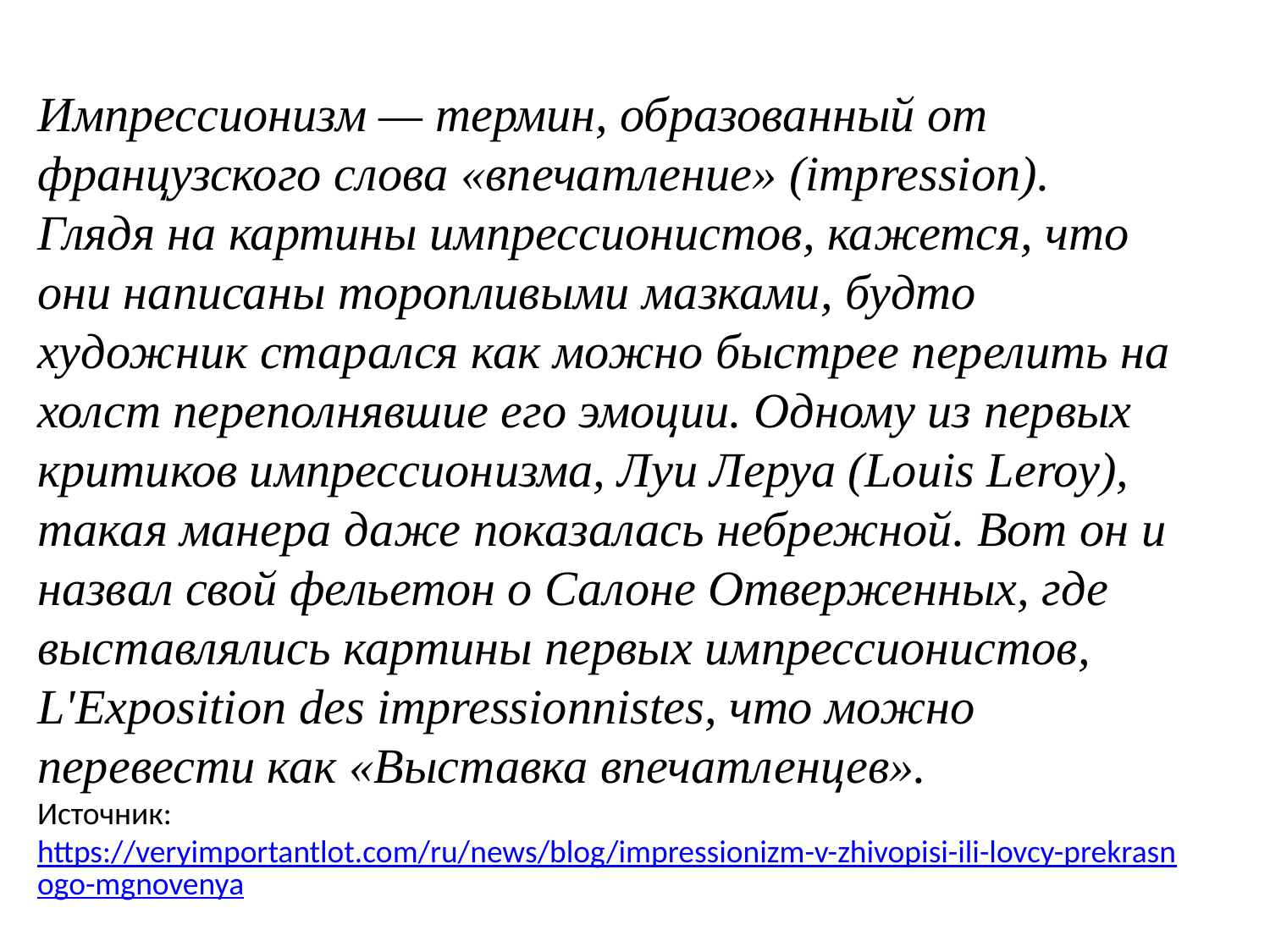

Импрессионизм — термин, образованный от французского слова «впечатление» (impression). Глядя на картины импрессионистов, кажется, что они написаны торопливыми мазками, будто художник старался как можно быстрее перелить на холст переполнявшие его эмоции. Одному из первых критиков импрессионизма, Луи Леруа (Louis Leroy), такая манера даже показалась небрежной. Вот он и назвал свой фельетон о Салоне Отверженных, где выставлялись картины первых импрессионистов, L'Exposition des impressionnistes, что можно перевести как «Выставка впечатленцев».
Источник: https://veryimportantlot.com/ru/news/blog/impressionizm-v-zhivopisi-ili-lovcy-prekrasnogo-mgnovenya